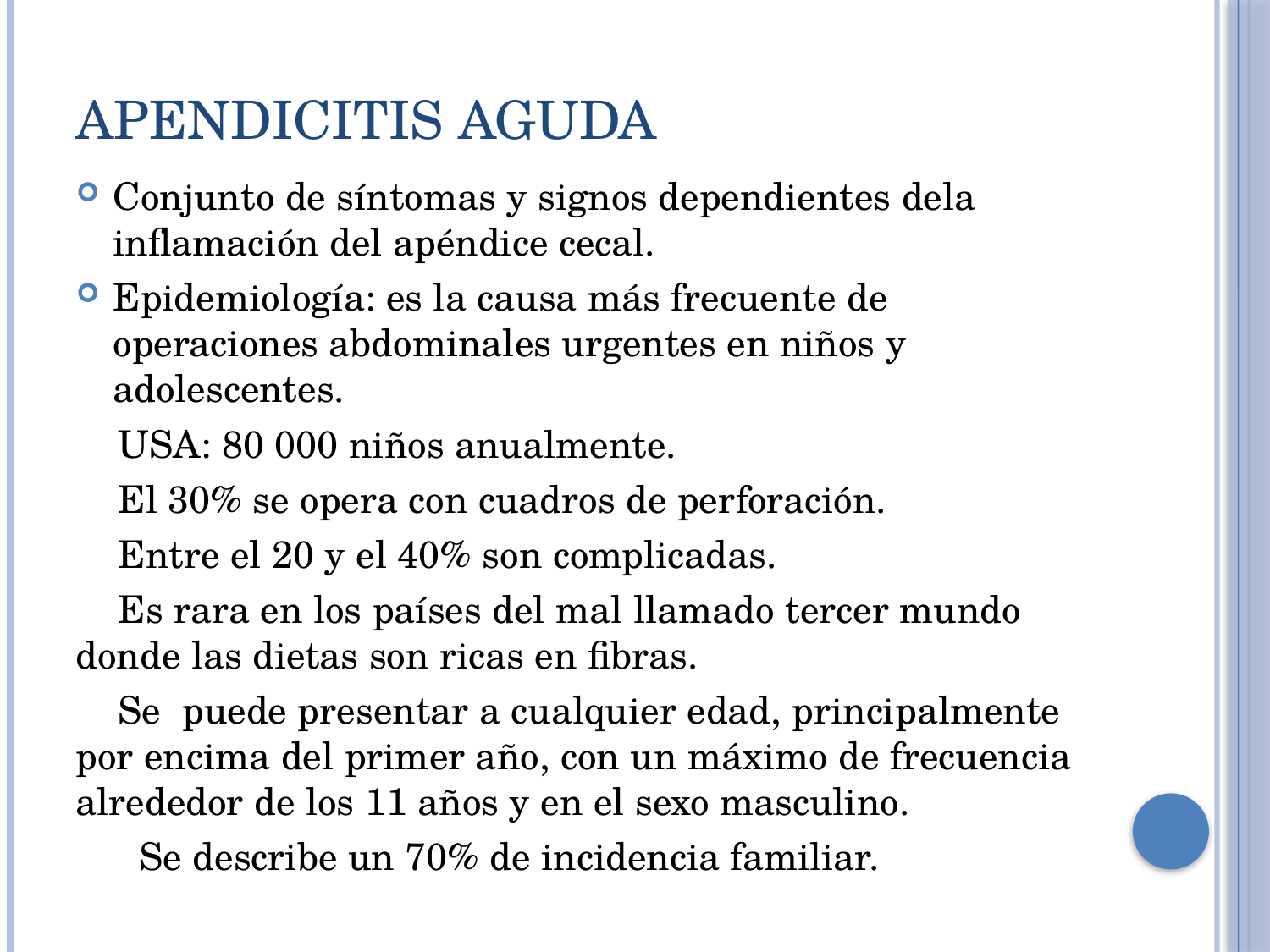

# Apendicitis Aguda
Conjunto de síntomas y signos dependientes dela inflamación del apéndice cecal.
Epidemiología: es la causa más frecuente de operaciones abdominales urgentes en niños y adolescentes.
    USA: 80 000 niños anualmente.
    El 30% se opera con cuadros de perforación.
    Entre el 20 y el 40% son complicadas.
    Es rara en los países del mal llamado tercer mundo donde las dietas son ricas en fibras.
    Se  puede presentar a cualquier edad, principalmente por encima del primer año, con un máximo de frecuencia alrededor de los 11 años y en el sexo masculino.
      Se describe un 70% de incidencia familiar.